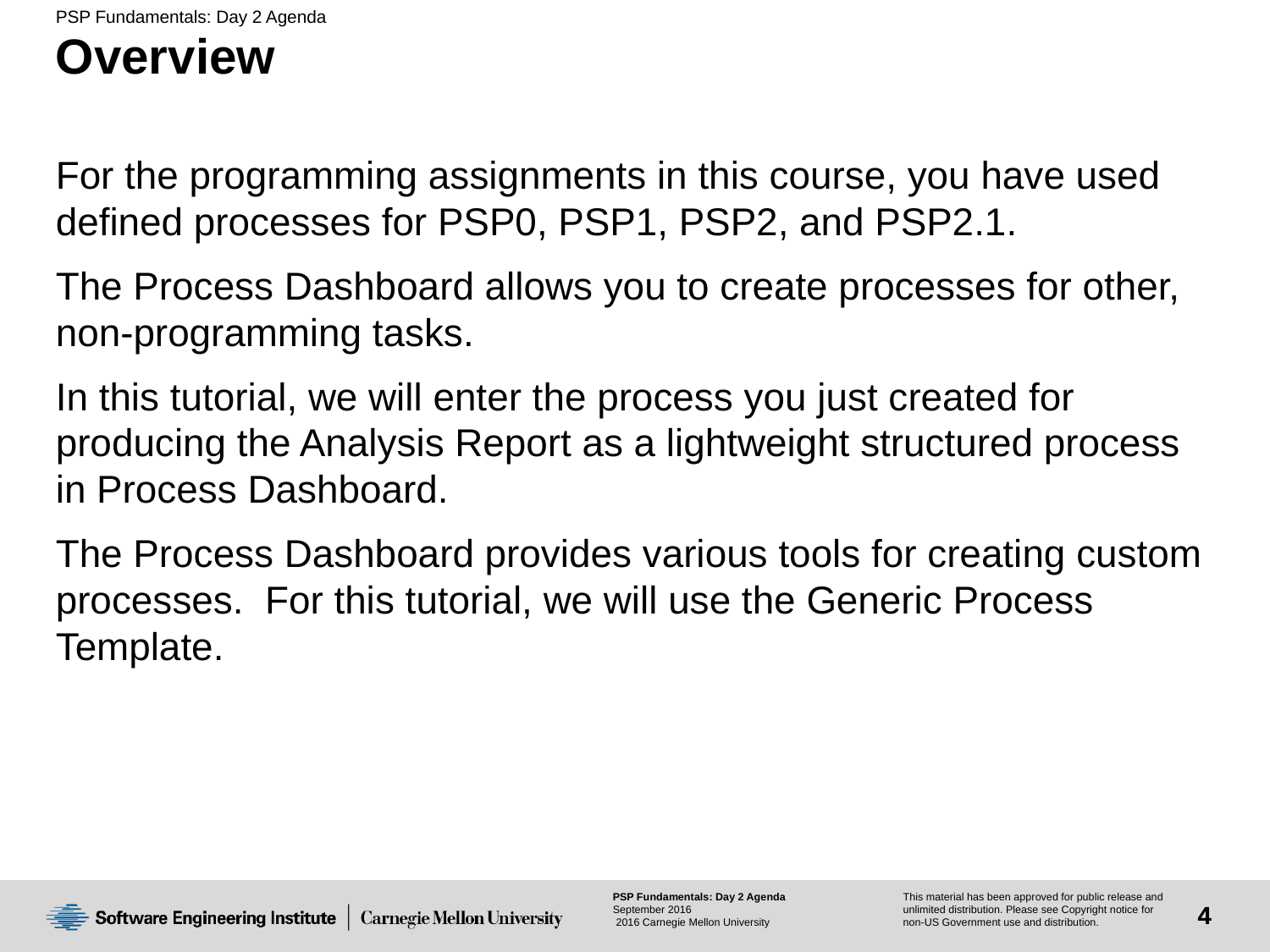

# Overview
For the programming assignments in this course, you have used defined processes for PSP0, PSP1, PSP2, and PSP2.1.
The Process Dashboard allows you to create processes for other, non-programming tasks.
In this tutorial, we will enter the process you just created for producing the Analysis Report as a lightweight structured process in Process Dashboard.
The Process Dashboard provides various tools for creating custom processes.  For this tutorial, we will use the Generic Process Template.